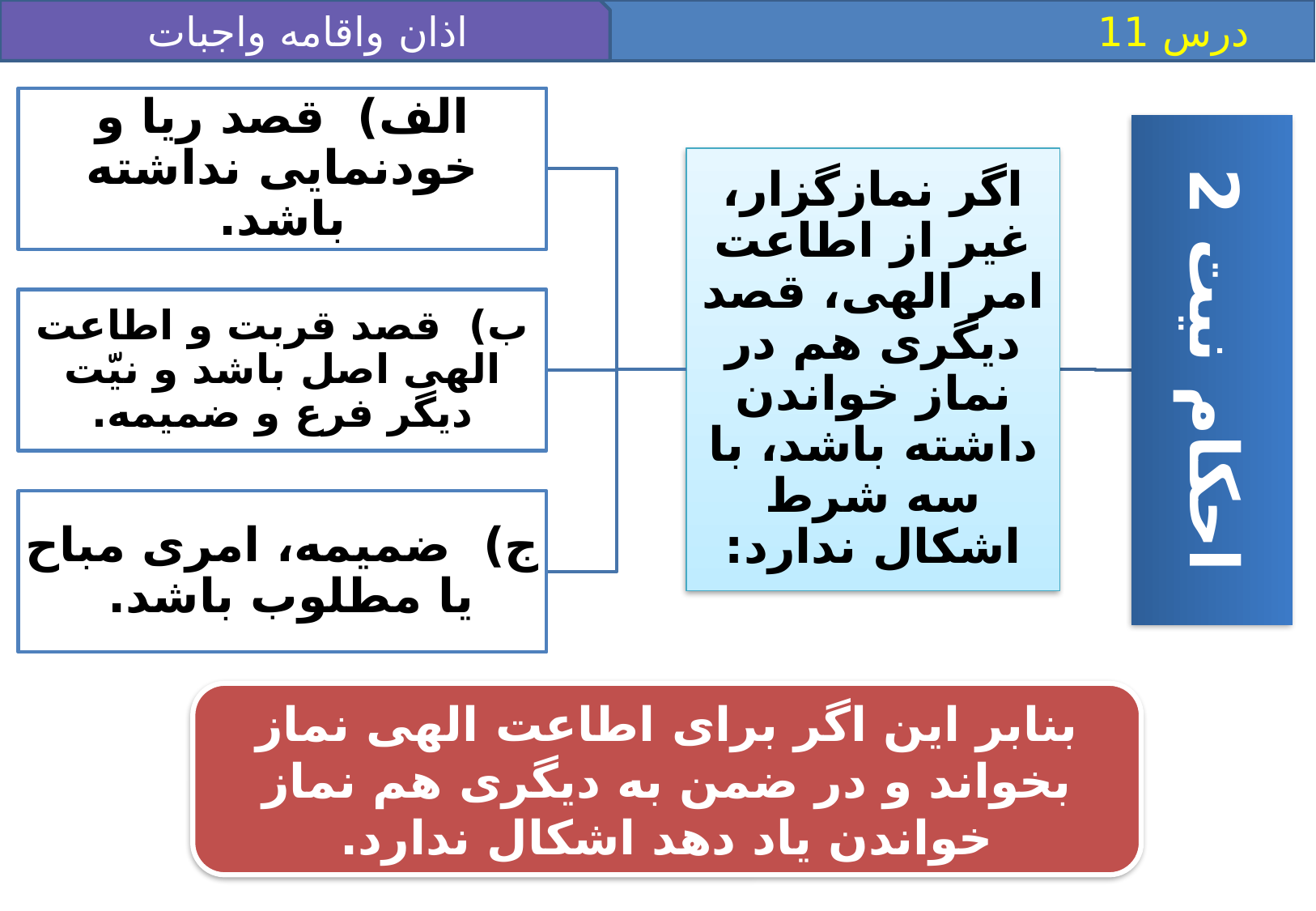

اذان واقامه واجبات نماز
 درس 11
الف)  قصد ريا و خودنمايى نداشته باشد.

اگر نمازگزار، غير از اطاعت امر الهى، قصد ديگرى هم در نماز خواندن داشته باشد، با سه شرط اشكال ندارد:
ب)  قصد قربت و اطاعت الهى اصل باشد و نيّت ديگر فرع و ضميمه.

احکام نیت 2

ج)  ضميمه، امرى مباح يا مطلوب باشد.
بنابر اين اگر براى اطاعت الهى نماز بخواند و در ضمن به ديگرى هم نماز خواندن ياد دهد اشكال ندارد.